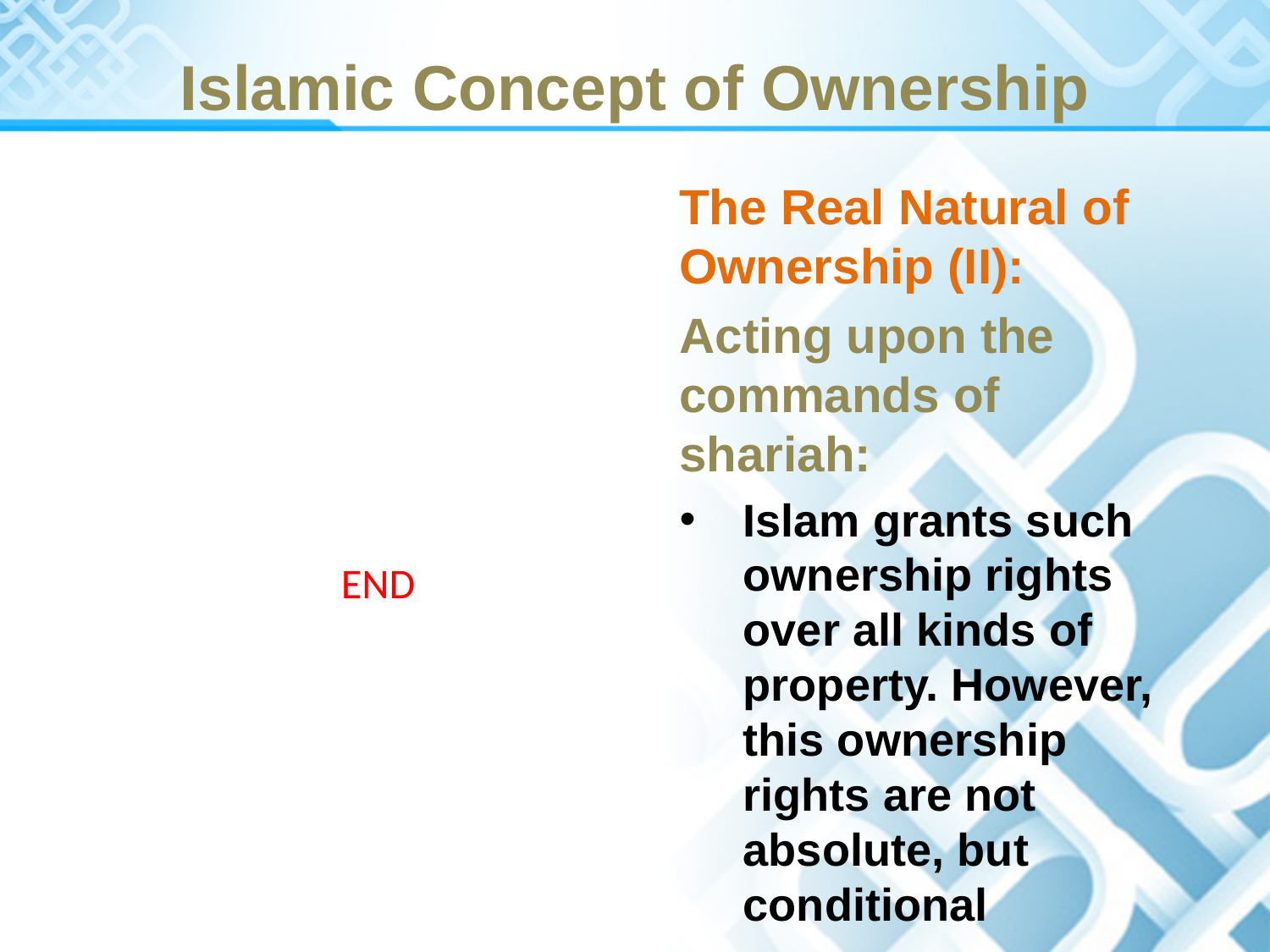

Islamic Concept of Ownership
The Real Natural of Ownership (II):
Acting upon the commands of shariah:
Islam grants such ownership rights over all kinds of property. However, this ownership rights are not absolute, but conditional
END